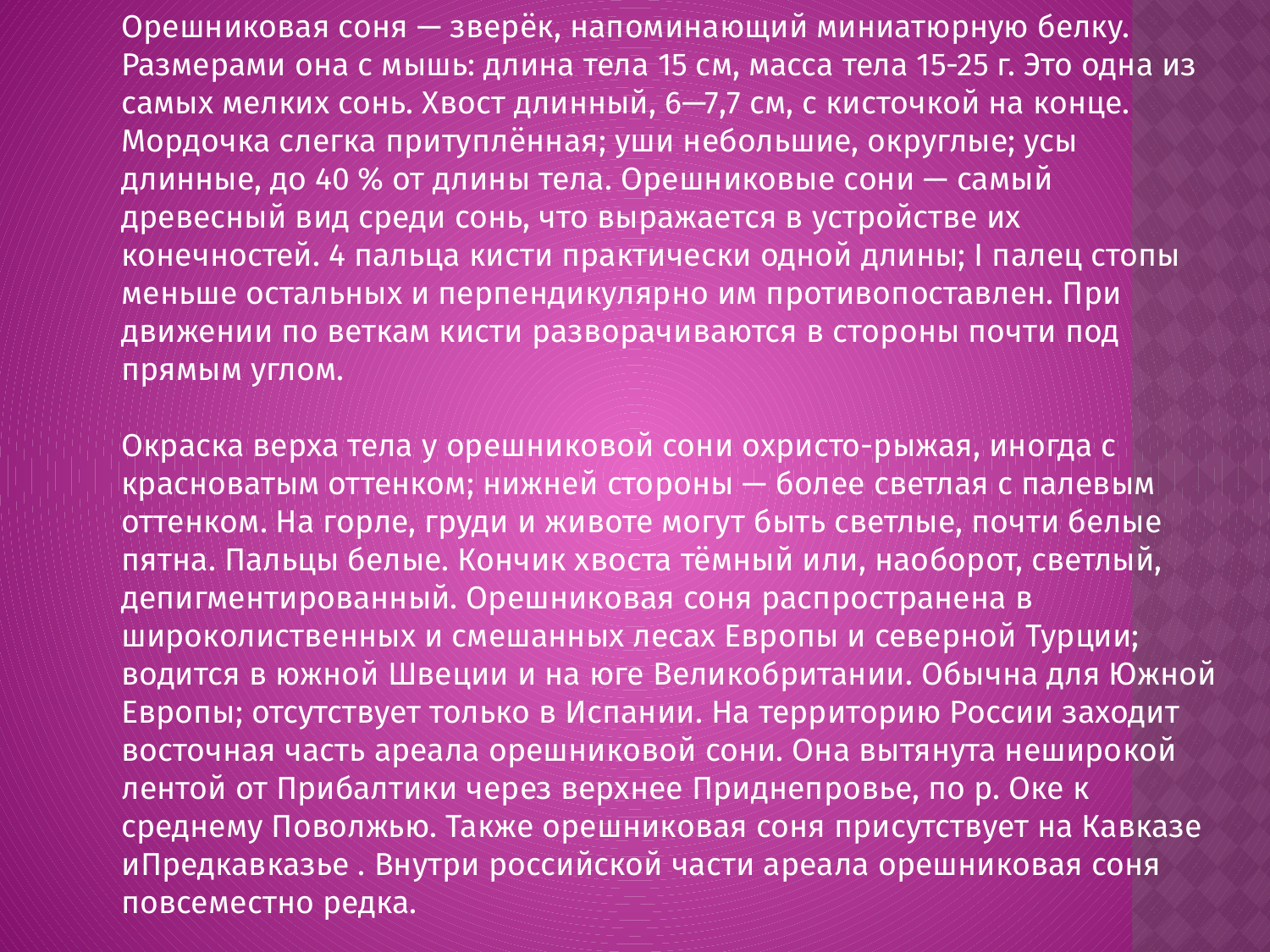

Орешниковая соня — зверёк, напоминающий миниатюрную белку. Размерами она с мышь: длина тела 15 см, масса тела 15-25 г. Это одна из самых мелких сонь. Хвост длинный, 6—7,7 см, с кисточкой на конце. Мордочка слегка притуплённая; уши небольшие, округлые; усы длинные, до 40 % от длины тела. Орешниковые сони — самый древесный вид среди сонь, что выражается в устройстве их конечностей. 4 пальца кисти практически одной длины; I палец стопы меньше остальных и перпендикулярно им противопоставлен. При движении по веткам кисти разворачиваются в стороны почти под прямым углом.
Окраска верха тела у орешниковой сони охристо-рыжая, иногда с красноватым оттенком; нижней стороны — более светлая с палевым оттенком. На горле, груди и животе могут быть светлые, почти белые пятна. Пальцы белые. Кончик хвоста тёмный или, наоборот, светлый, депигментированный. Орешниковая соня распространена в широколиственных и смешанных лесах Европы и северной Турции; водится в южной Швеции и на юге Великобритании. Обычна для Южной Европы; отсутствует только в Испании. На территорию России заходит восточная часть ареала орешниковой сони. Она вытянута неширокой лентой от Прибалтики через верхнее Приднепровье, по р. Оке к среднему Поволжью. Также орешниковая соня присутствует на Кавказе иПредкавказье . Внутри российской части ареала орешниковая соня повсеместно редка.